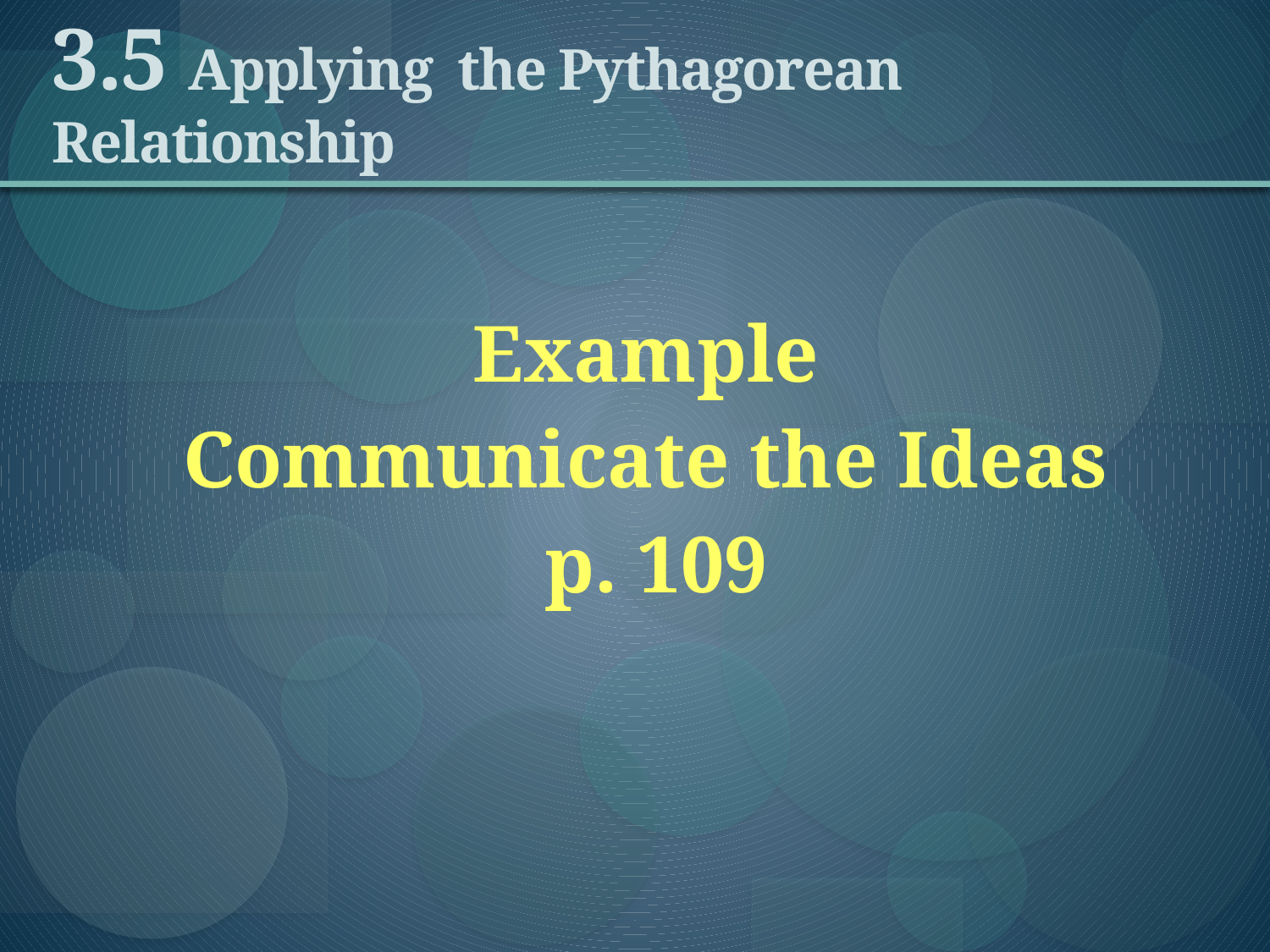

# 3.5 Applying  the Pythagorean Relationship

Example
Communicate the Ideas
p. 109